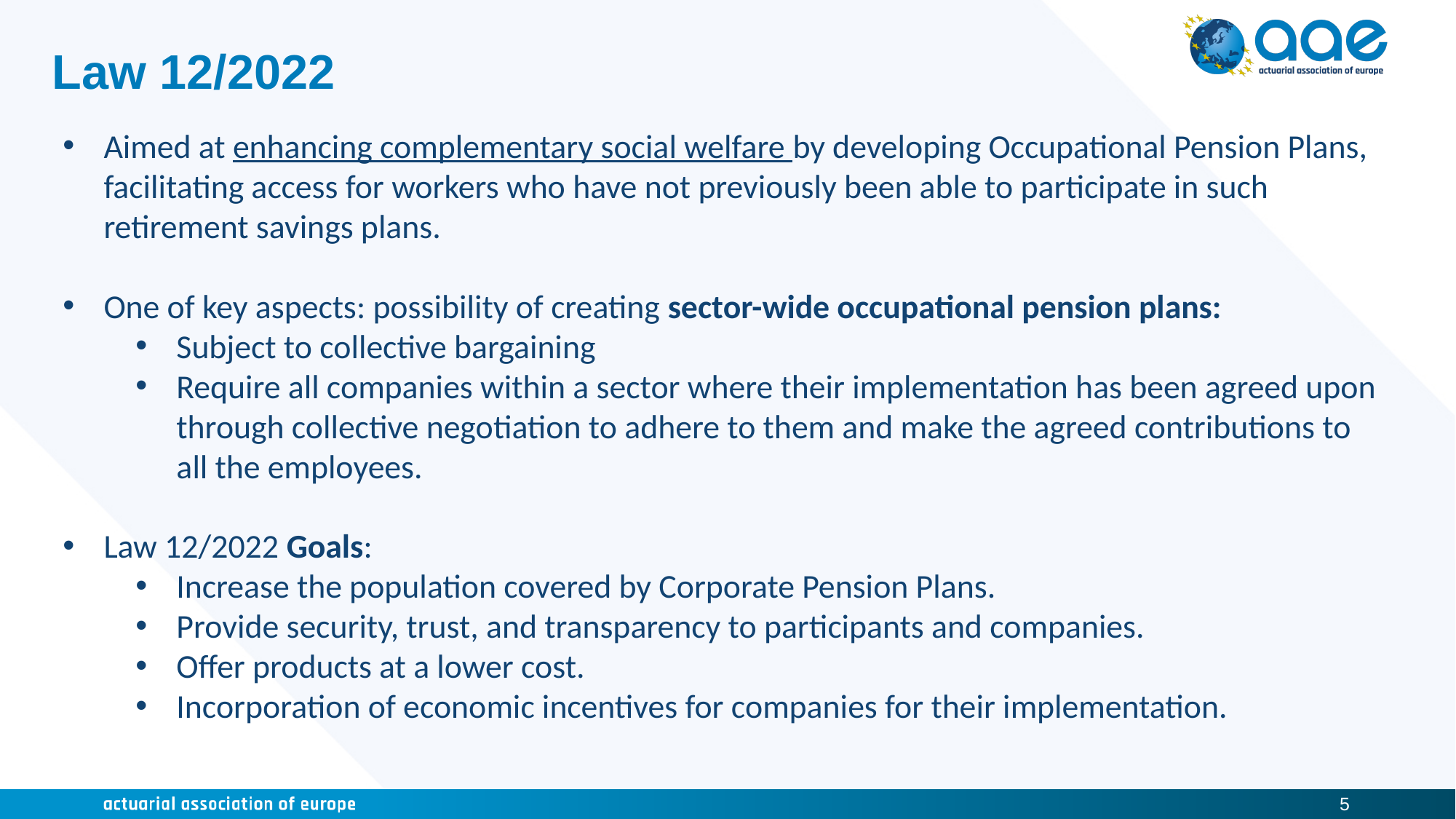

# Law 12/2022
Aimed at enhancing complementary social welfare by developing Occupational Pension Plans, facilitating access for workers who have not previously been able to participate in such retirement savings plans.

One of key aspects: possibility of creating sector-wide occupational pension plans:
Subject to collective bargaining
Require all companies within a sector where their implementation has been agreed upon through collective negotiation to adhere to them and make the agreed contributions to all the employees.

Law 12/2022 Goals:
Increase the population covered by Corporate Pension Plans.
Provide security, trust, and transparency to participants and companies.
Offer products at a lower cost.
Incorporation of economic incentives for companies for their implementation.

5